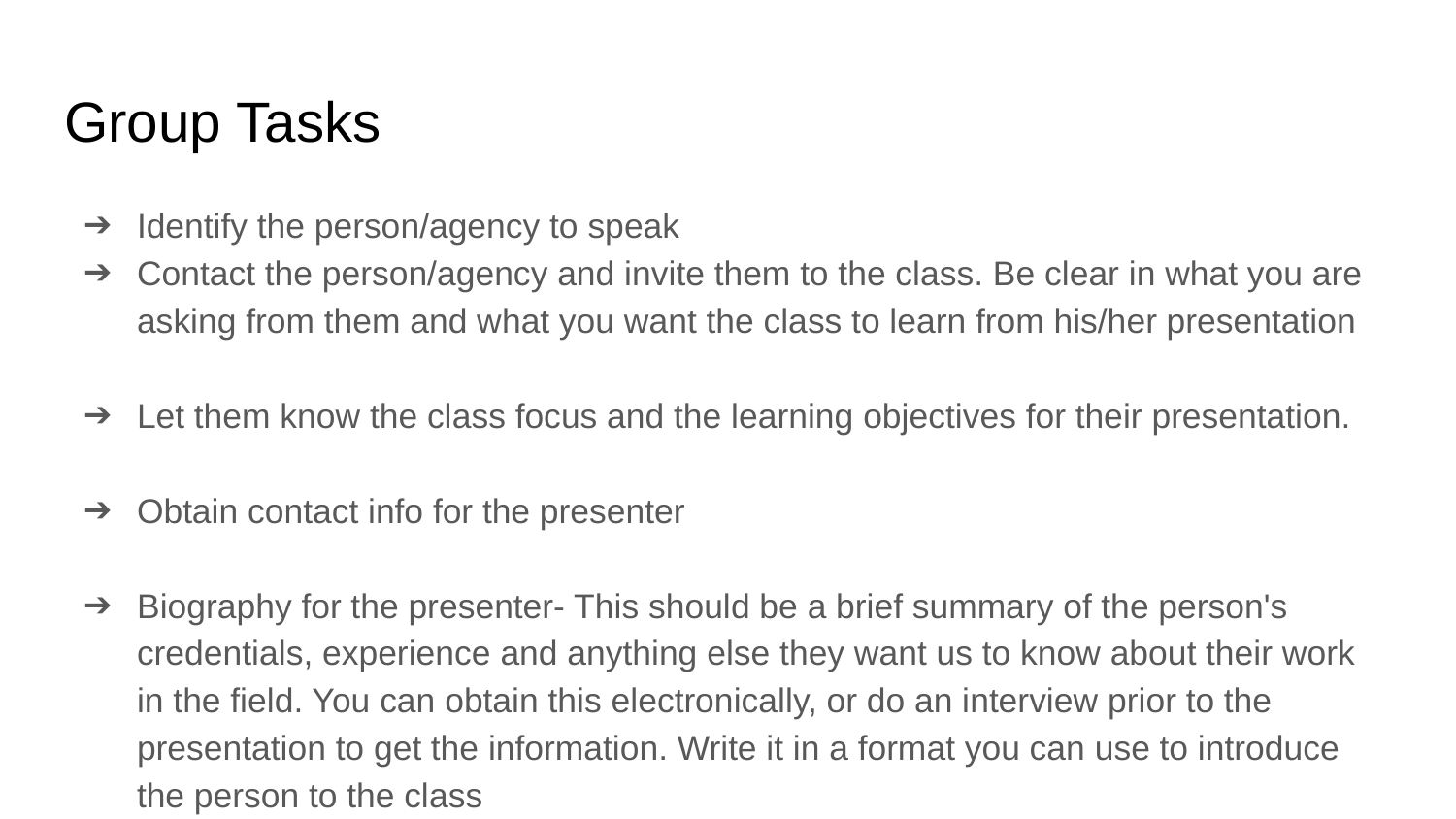

# Group Tasks
Identify the person/agency to speak
Contact the person/agency and invite them to the class. Be clear in what you are asking from them and what you want the class to learn from his/her presentation
Let them know the class focus and the learning objectives for their presentation.
Obtain contact info for the presenter
Biography for the presenter- This should be a brief summary of the person's credentials, experience and anything else they want us to know about their work in the field. You can obtain this electronically, or do an interview prior to the presentation to get the information. Write it in a format you can use to introduce the person to the class